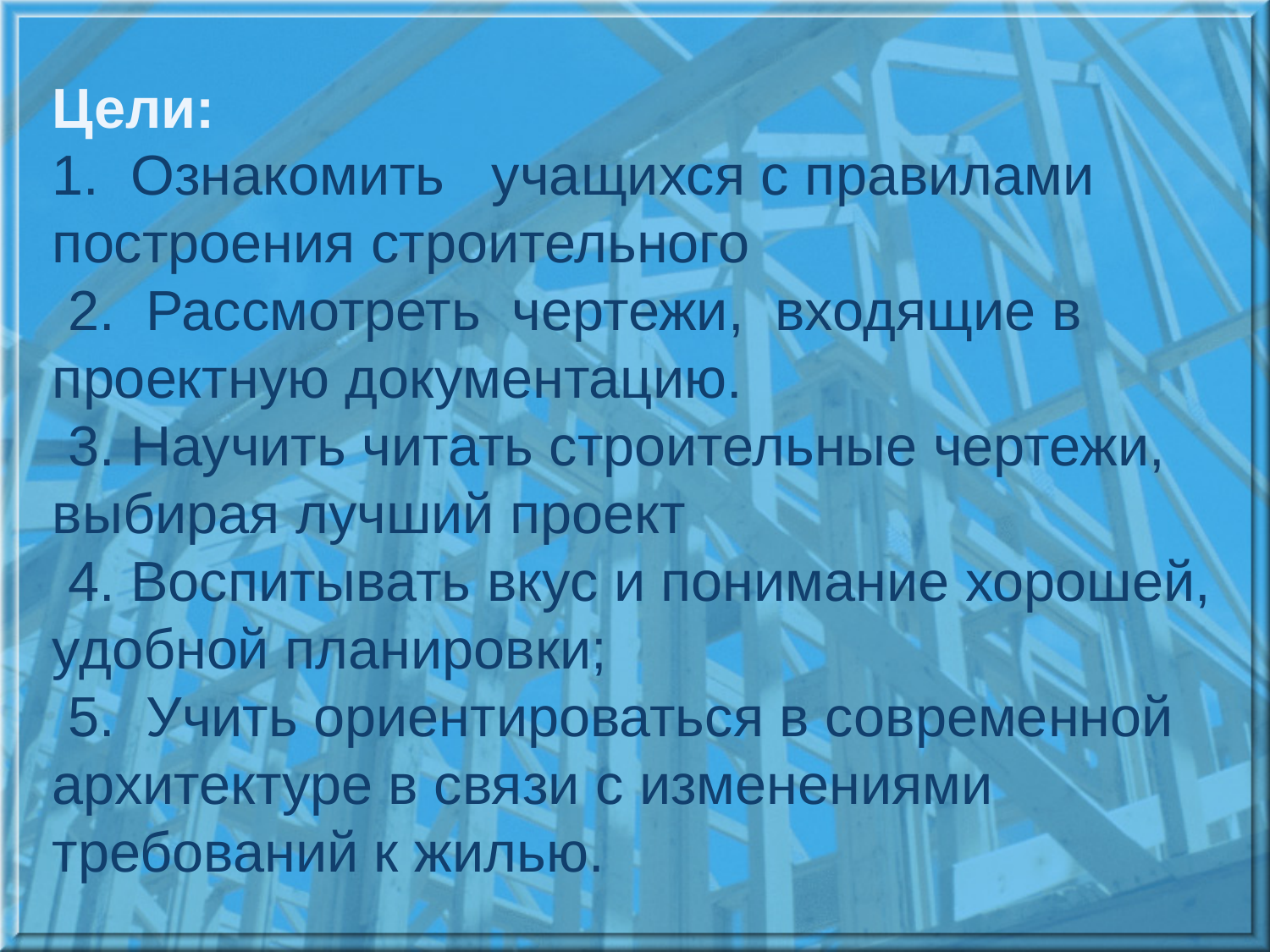

# Цели: 1.  Ознакомить   учащихся с правилами построения строительного 2.  Рассмотреть  чертежи,  входящие в проектную документацию. 3. Научить читать строительные чертежи, выбирая лучший проект 4. Воспитывать вкус и понимание хорошей, удобной планировки; 5.  Учить ориентироваться в современной архитектуре в связи с изменениями требований к жилью.